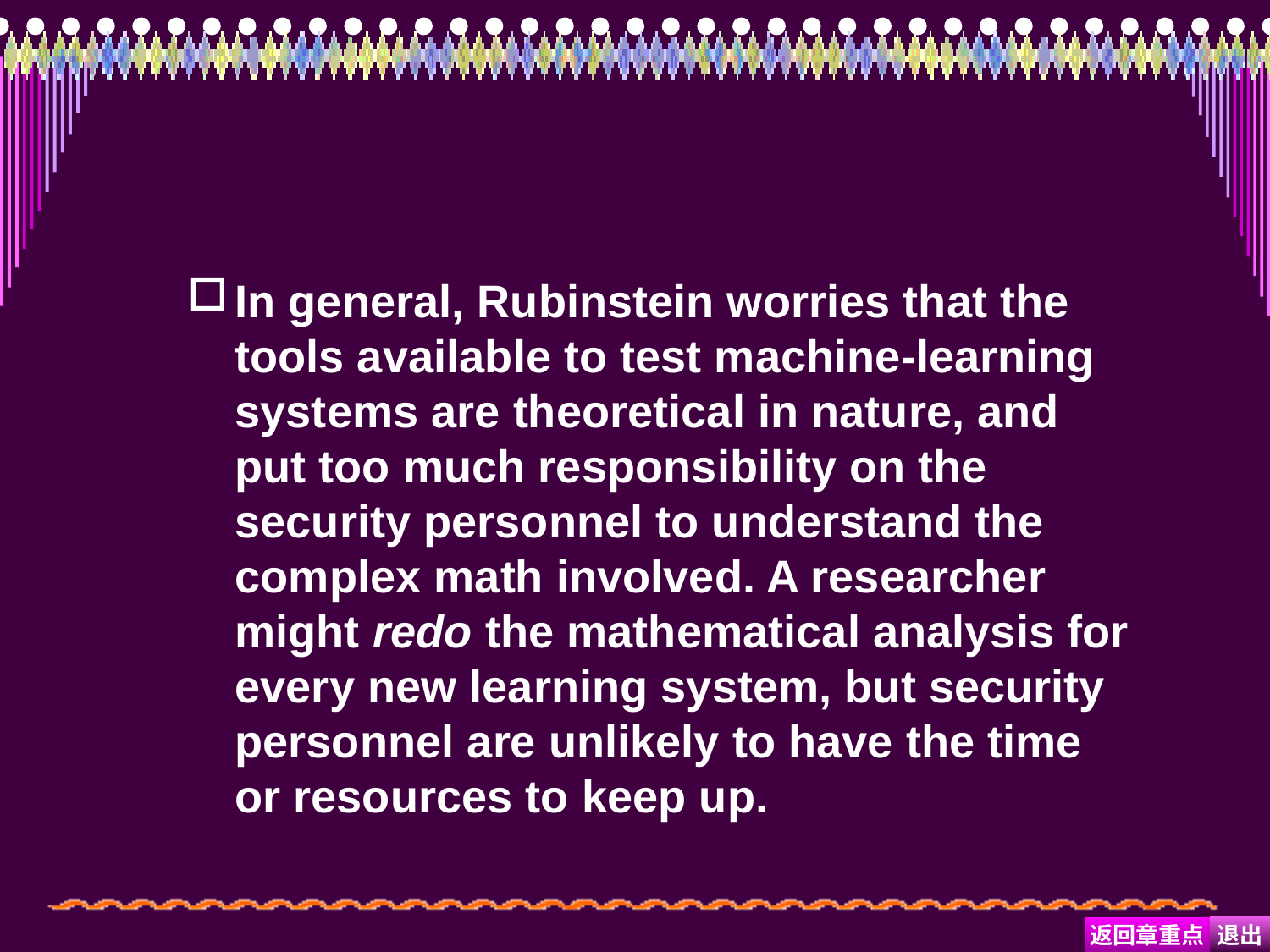

#
In general, Rubinstein worries that the tools available to test machine-learning systems are theoretical in nature, and put too much responsibility on the security personnel to understand the complex math involved. A researcher might redo the mathematical analysis for every new learning system, but security personnel are unlikely to have the time or resources to keep up.